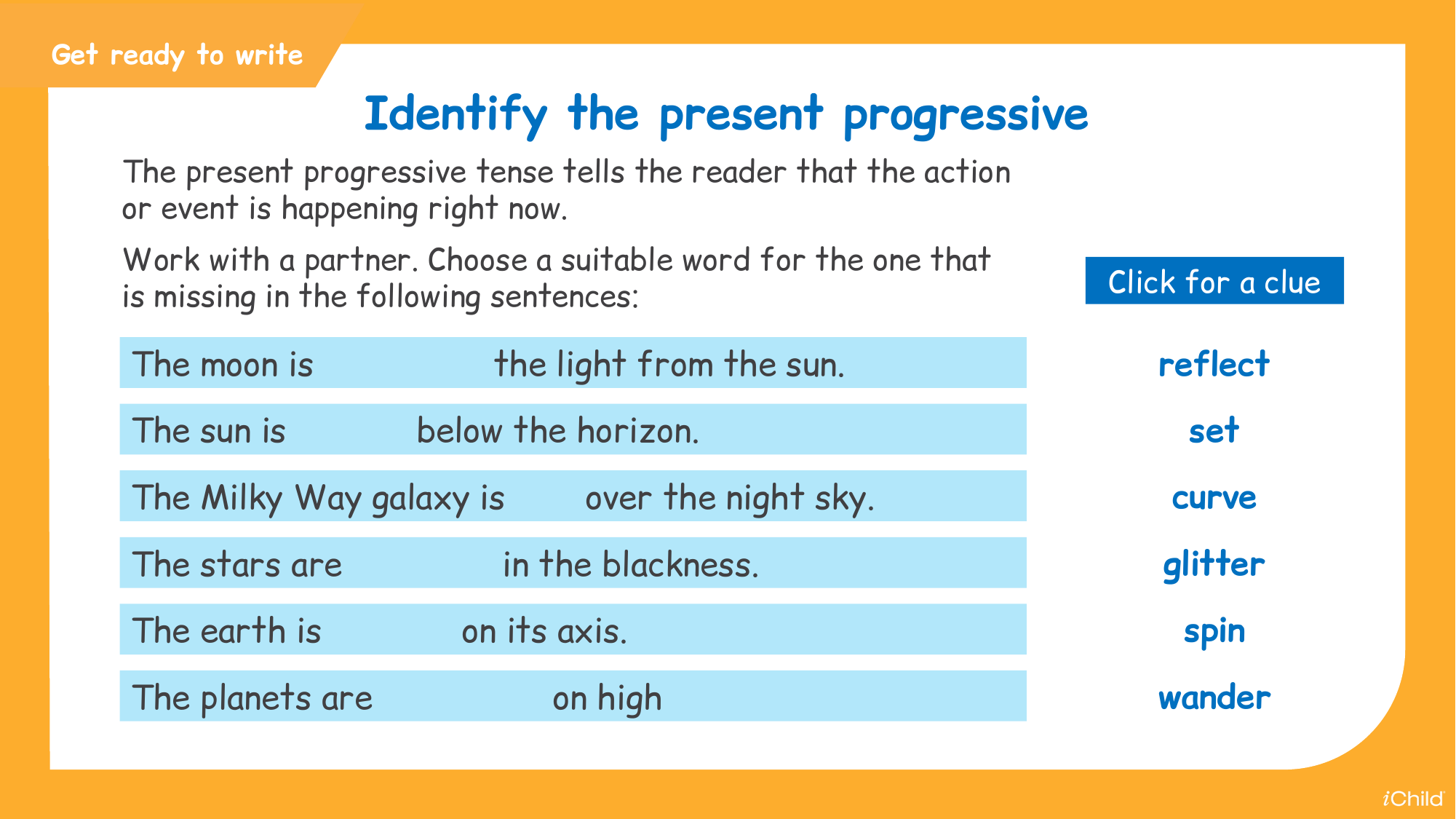

Get ready to write
Identify the present progressive
The present progressive tense tells the reader that the action or event is happening right now.
Work with a partner. Choose a suitable word for the one that is missing in the following sentences:

Click for a clue
The moon is                  the light from the sun.
reflect
set
The sun is             below the horizon.
curve
The Milky Way galaxy is        over the night sky.
glitter
The stars are                in the blackness.
spin
The earth is              on its axis.
wander
The planets are                  on high